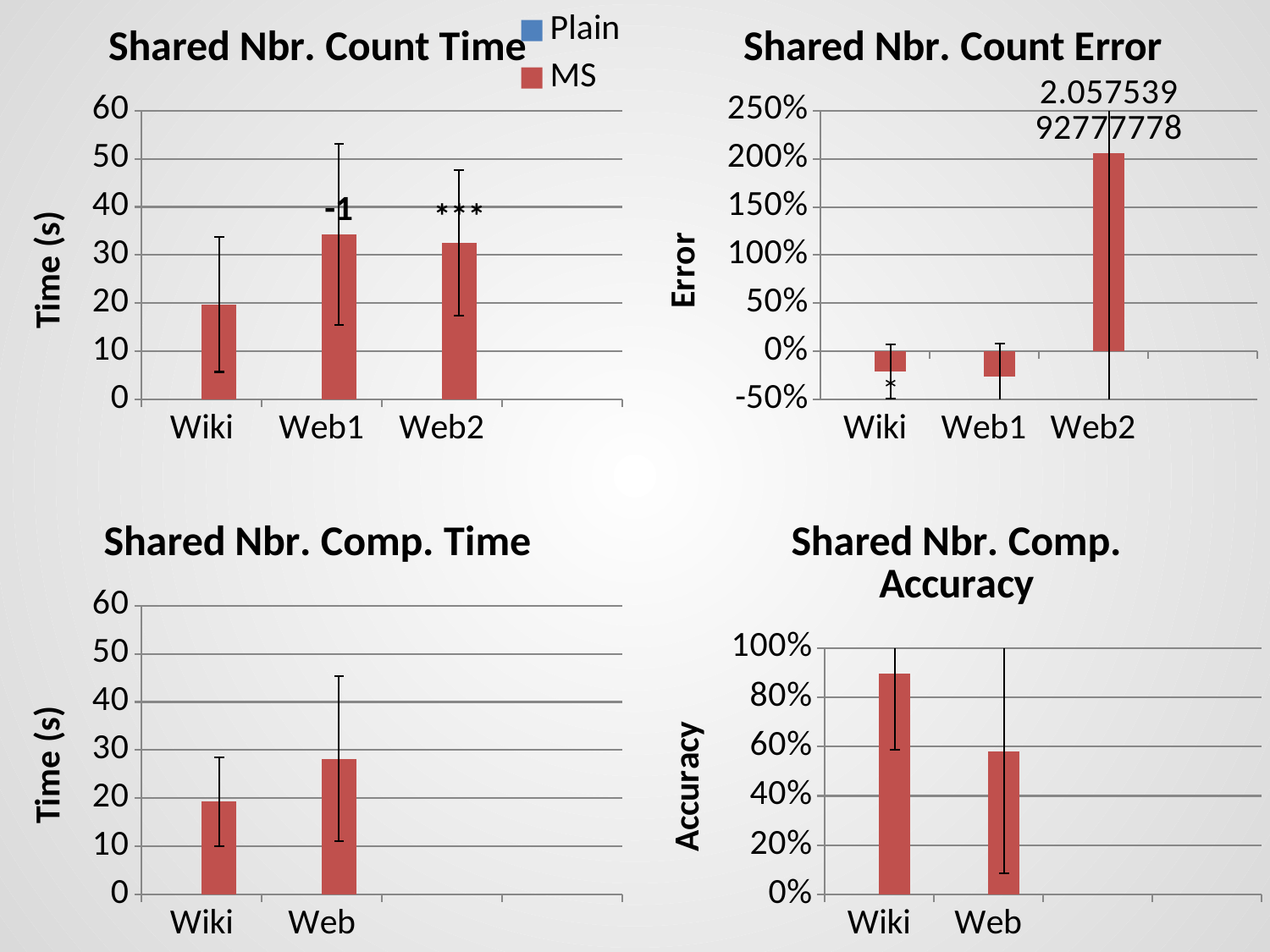

### Chart: Shared Nbr. Count Time

| Category |  |  |
|---|---|---|
| Wiki | 22.68 | 19.77894736842105 |
| Web1 | 24.694705882352938 | 34.34823529411764 |
| Web2 | 20.765882352941176 | 32.49666666666667 |

### Chart: Shared Nbr. Count Error

| Category |  |  |
|---|---|---|
| Wiki | -0.10061918823529414 | -0.2091412736842105 |
| Web1 | 0.2360681235294118 | -0.2585139411764706 |
| Web2 | -0.2310924058823529 | 2.057539927777778 |

### Chart: Shared Nbr. Comp. Time

| Category |  |  |
|---|---|---|
| Wiki | 16.560000000000002 | 19.279473684210526 |
| Web | 25.718823529411765 | 28.19684210526316 |

### Chart: Shared Nbr. Comp. Accuracy

| Category |  |  |
|---|---|---|
| Wiki | 0.8235294117647058 | 0.8947368421052632 |
| Web | 0.6470588235294118 | 0.5789473684210527 |
Web 2 more central